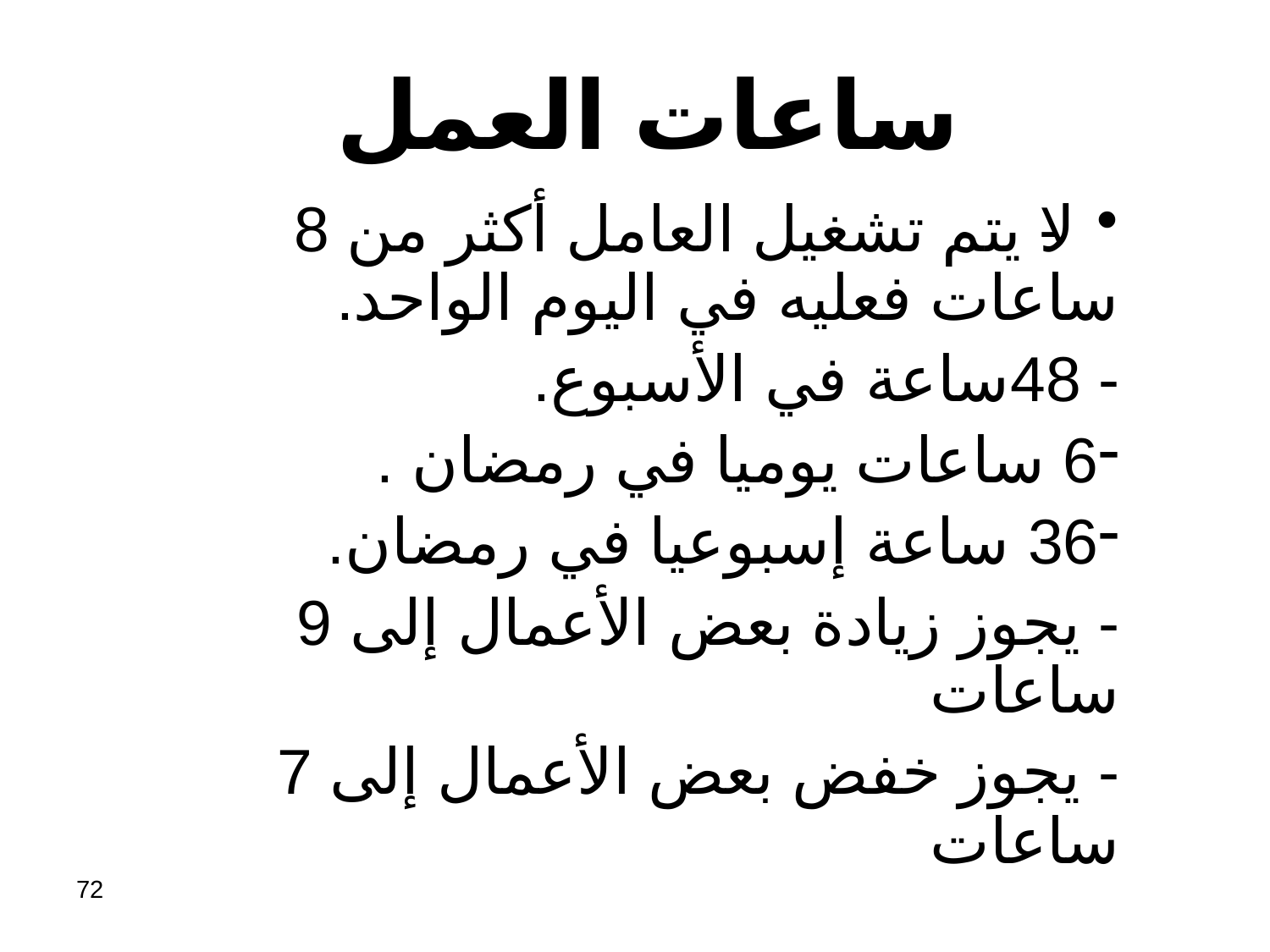

# ساعات العمل
-لا يتم تشغيل العامل أكثر من 8 ساعات فعليه في اليوم الواحد.
- 48ساعة في الأسبوع.
6 ساعات يوميا في رمضان .
36 ساعة إسبوعيا في رمضان.
- يجوز زيادة بعض الأعمال إلى 9 ساعات
- يجوز خفض بعض الأعمال إلى 7 ساعات

72